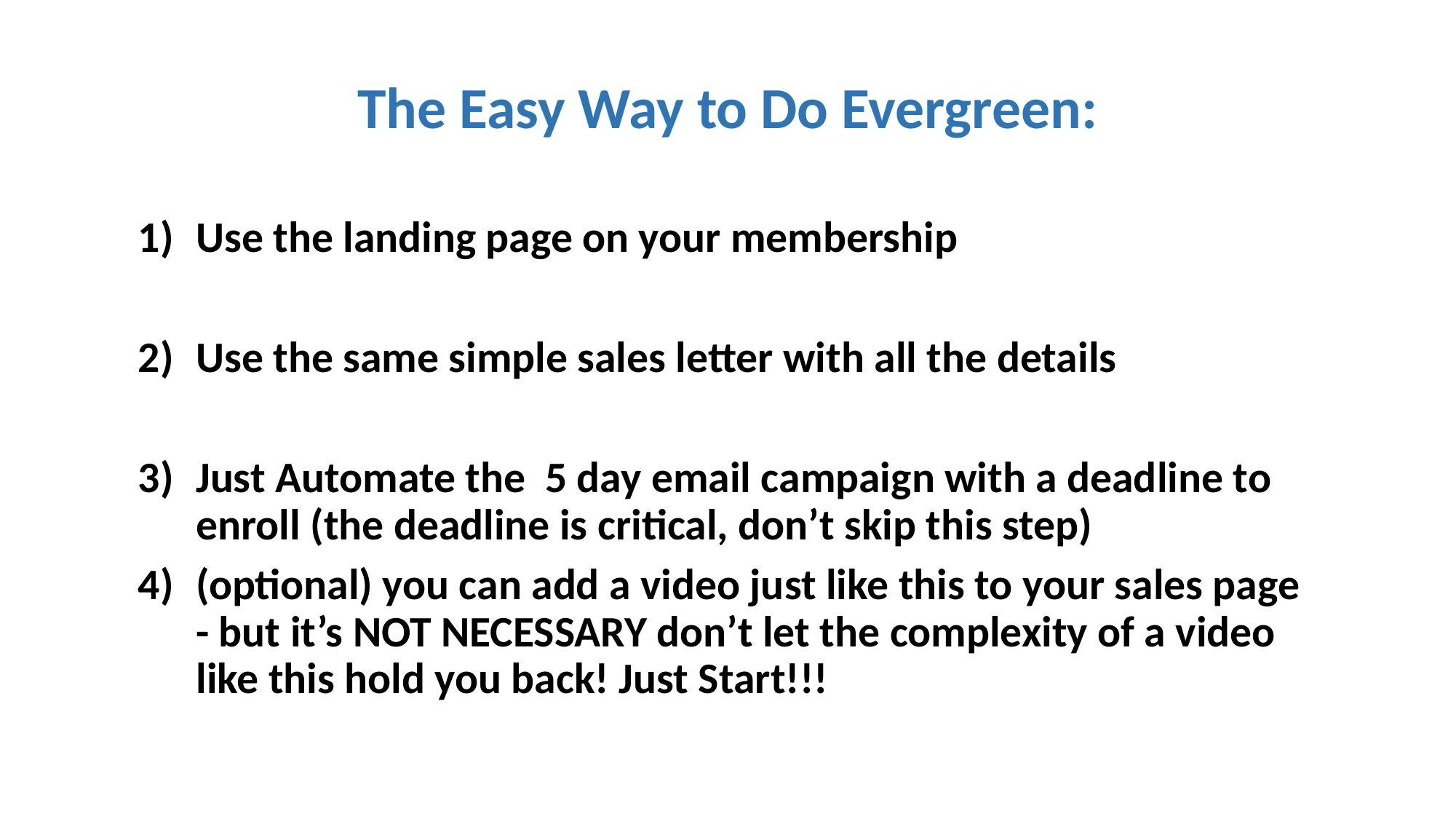

The Easy Way to Do Evergreen:

Use the landing page on your membership

Use the same simple sales letter with all the details

Just Automate the  5 day email campaign with a deadline to enroll (the deadline is critical, don’t skip this step)
(optional) you can add a video just like this to your sales page - but it’s NOT NECESSARY don’t let the complexity of a video like this hold you back! Just Start!!!